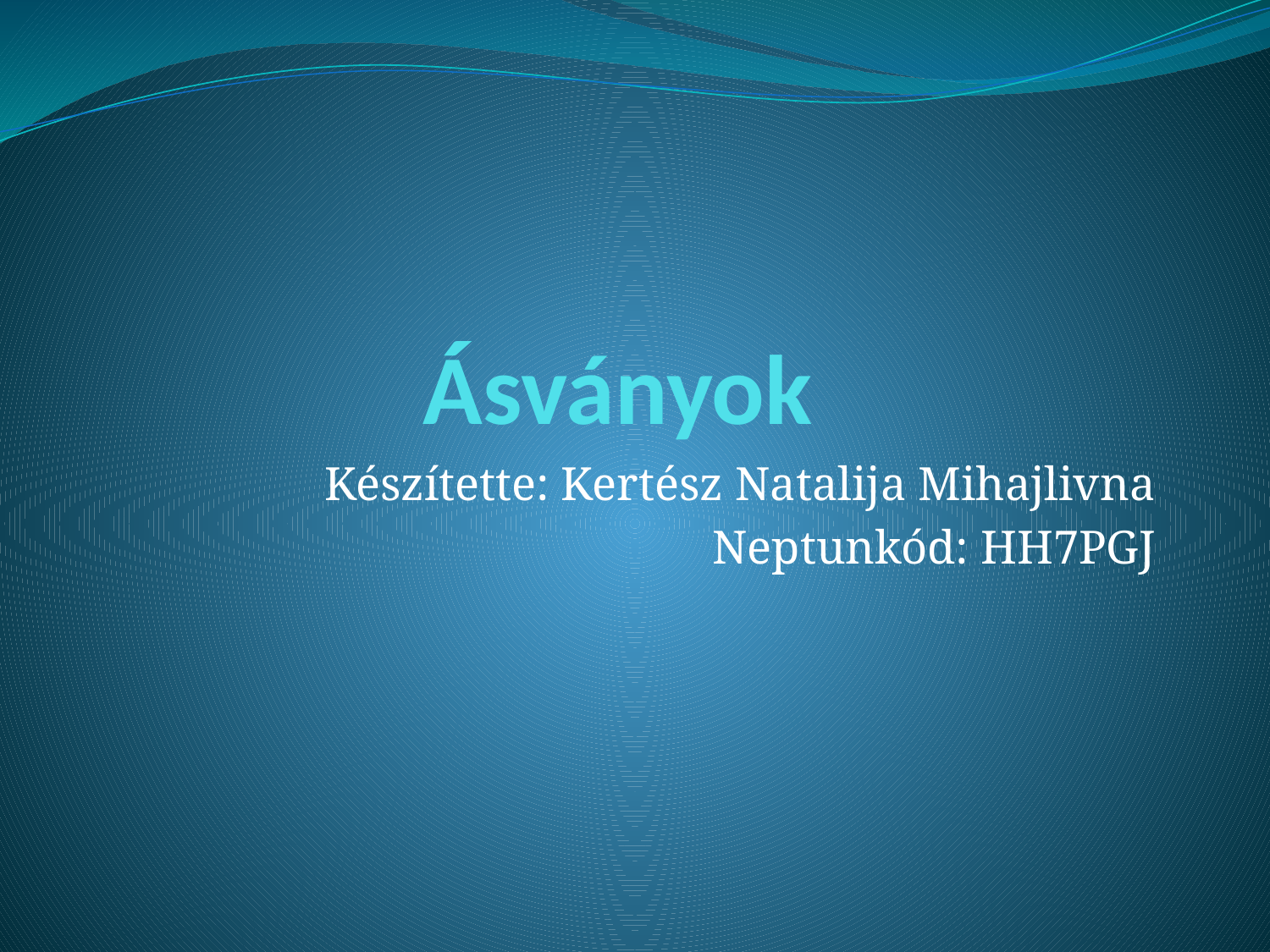

# Ásványok
Készítette: Kertész Natalija Mihajlivna
Neptunkód: HH7PGJ